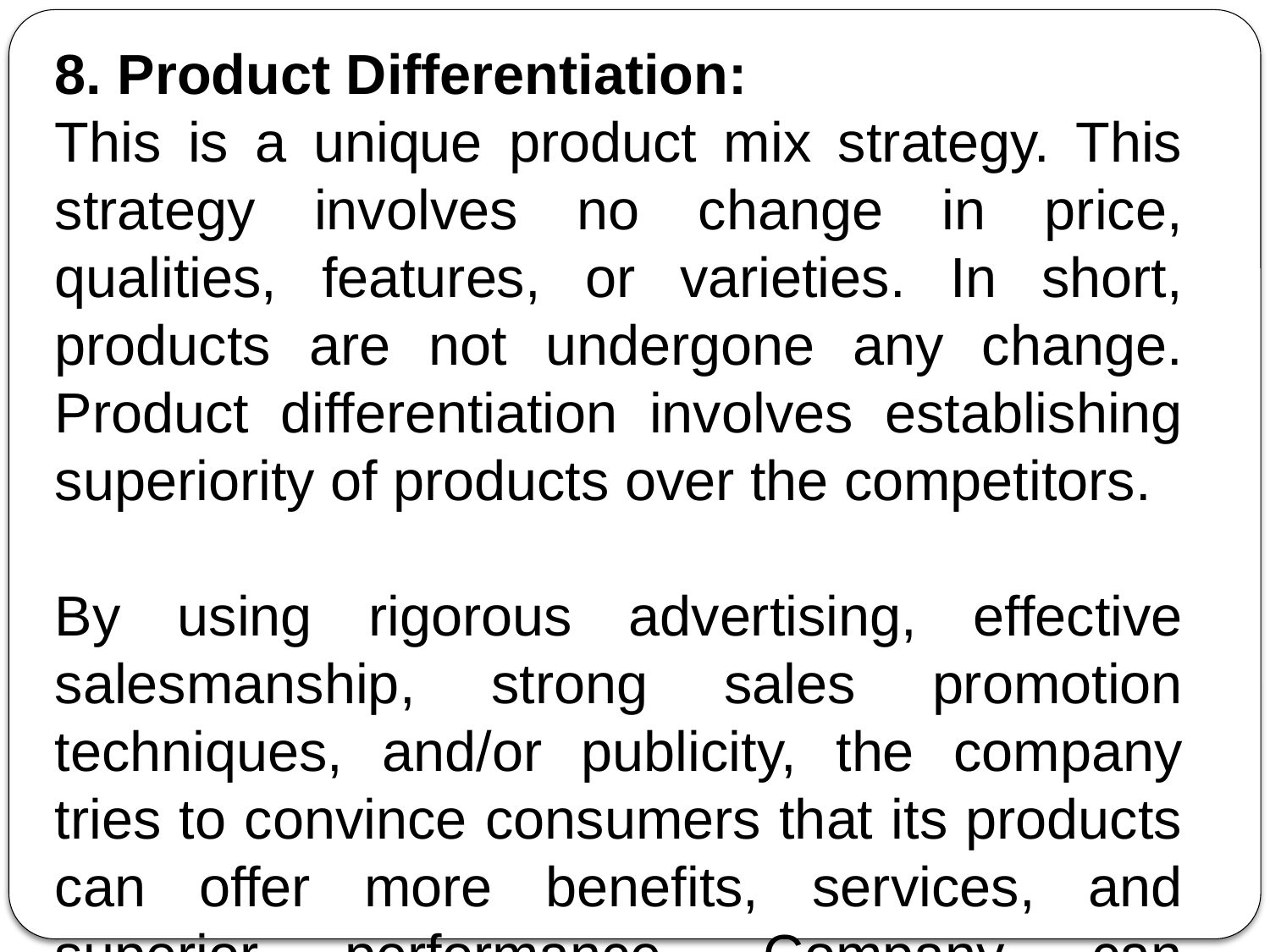

8. Product Differentiation:
This is a unique product mix strategy. This strategy involves no change in price, qualities, features, or varieties. In short, products are not undergone any change. Product differentiation involves establishing superiority of products over the competitors.

By using rigorous advertising, effective salesmanship, strong sales promotion techniques, and/or publicity, the company tries to convince consumers that its products can offer more benefits, services, and superior performance. Company can communicate the people the distinct benefits of its products.